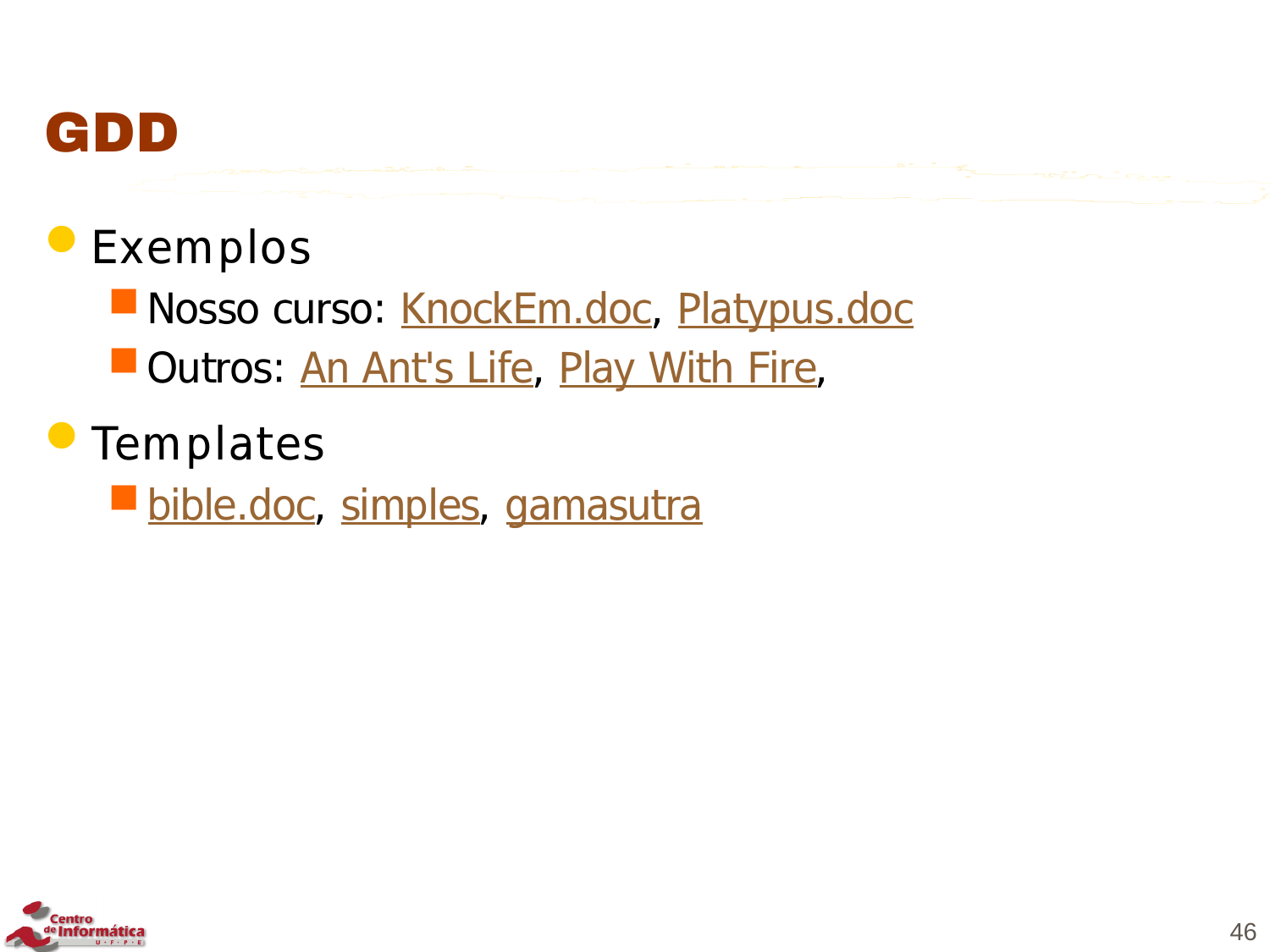

# GDD
Exemplos
Nosso curso: KnockEm.doc, Platypus.doc
Outros: An Ant's Life, Play With Fire,
Templates
bible.doc, simples, gamasutra
46